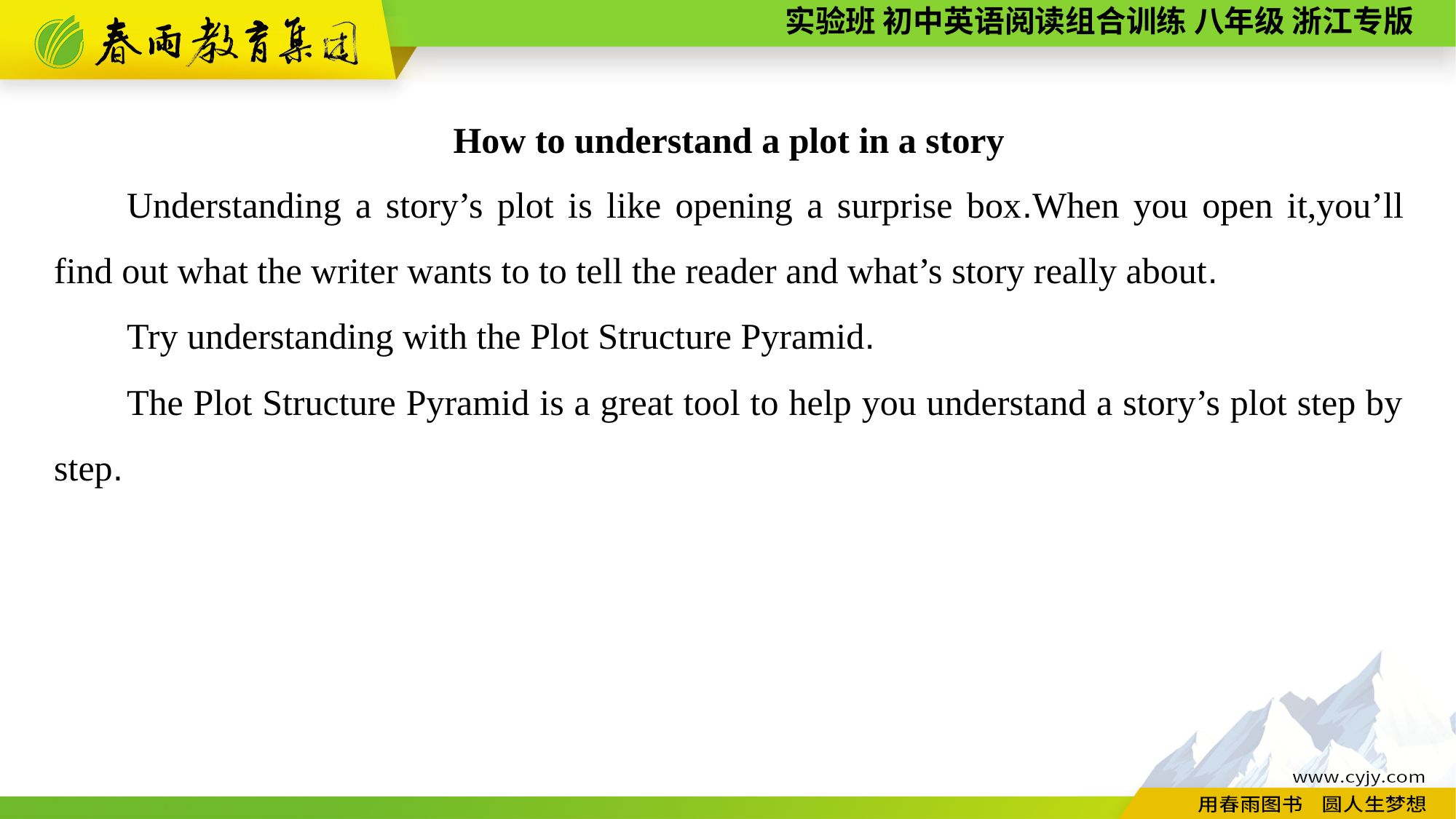

How to understand a plot in a story
Understanding a story’s plot is like opening a surprise box.When you open it,you’ll find out what the writer wants to to tell the reader and what’s story really about.
Try understanding with the Plot Structure Pyramid.
The Plot Structure Pyramid is a great tool to help you understand a story’s plot step by step.